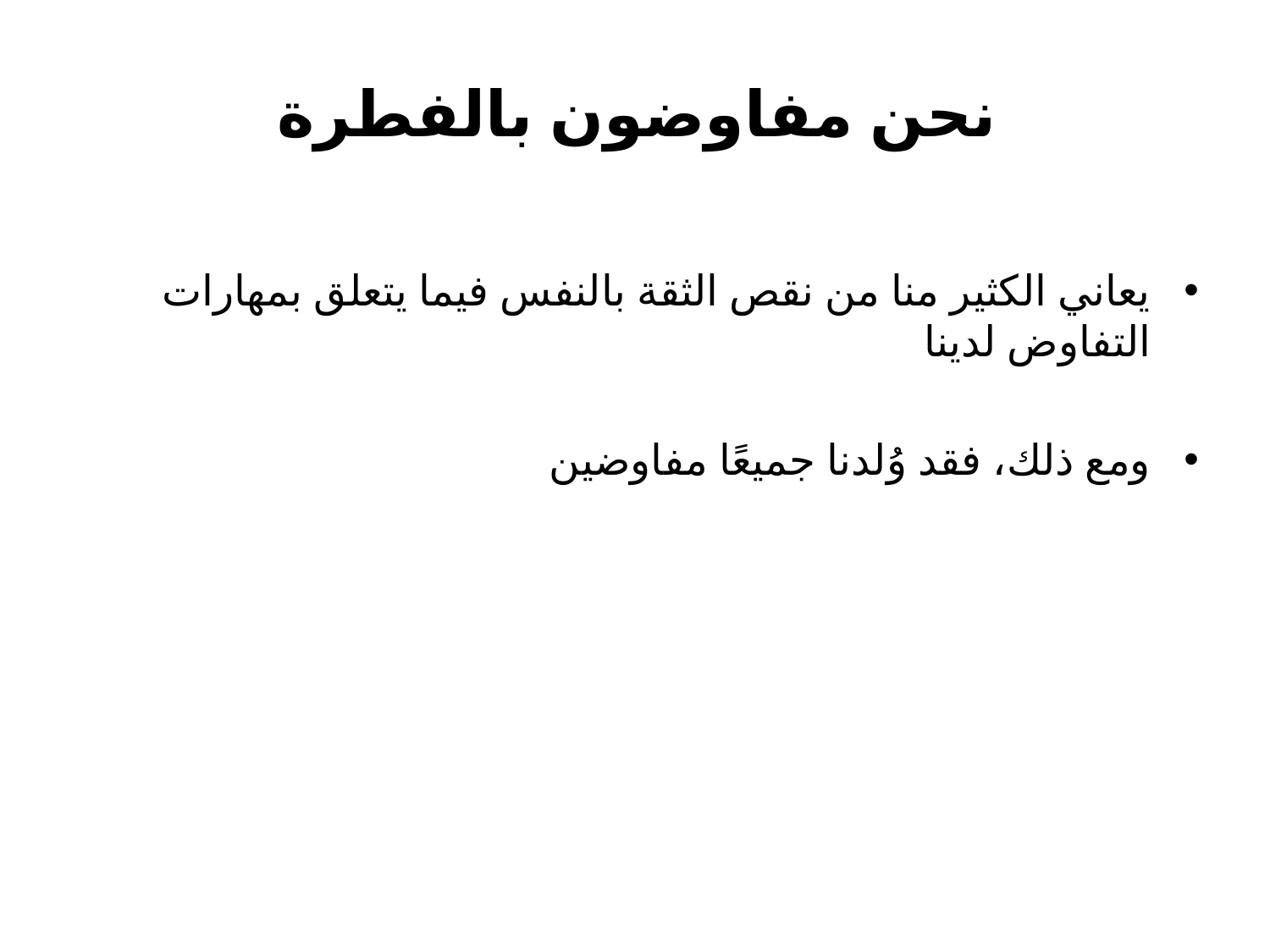

# نحن مفاوضون بالفطرة
يعاني الكثير منا من نقص الثقة بالنفس فيما يتعلق بمهارات التفاوض لدينا

ومع ذلك، فقد وُلدنا جميعًا مفاوضين